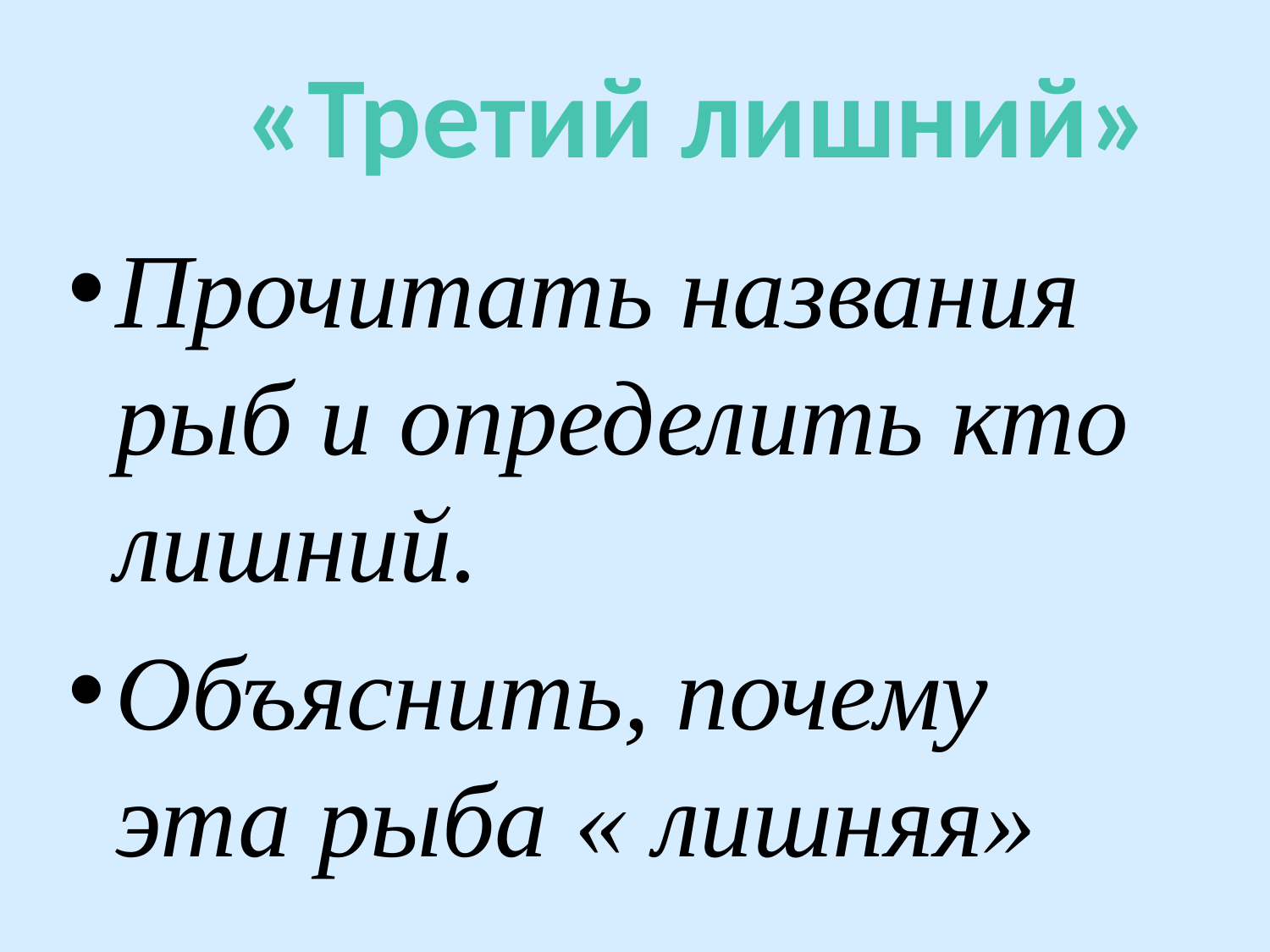

# «Третий лишний»
Прочитать названия рыб и определить кто лишний.
Объяснить, почему эта рыба « лишняя»